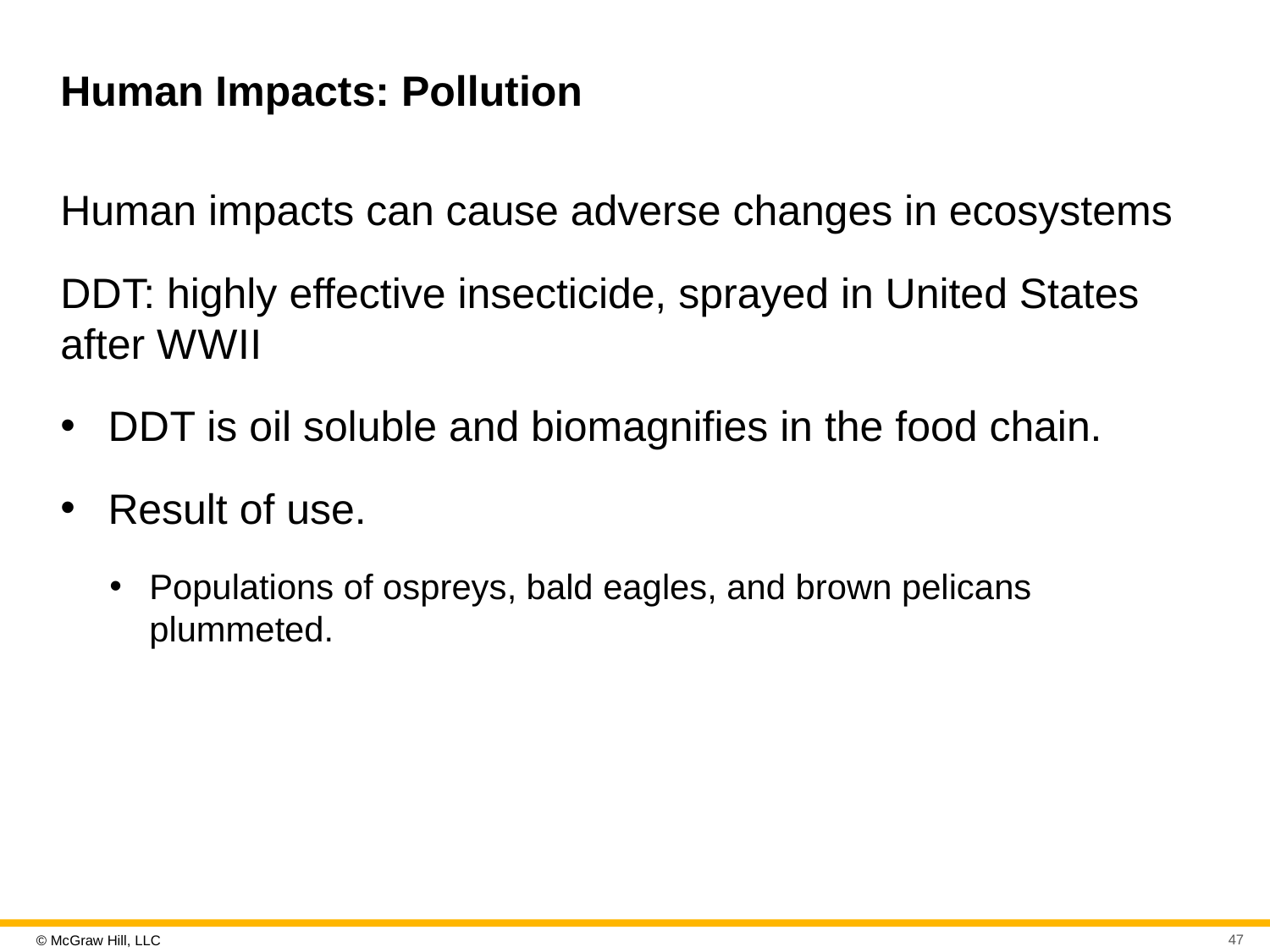

# Human Impacts: Pollution
Human impacts can cause adverse changes in ecosystems
D D T: highly effective insecticide, sprayed in United States after W W I I
D D T is oil soluble and biomagnifies in the food chain.
Result of use.
Populations of ospreys, bald eagles, and brown pelicans plummeted.
47